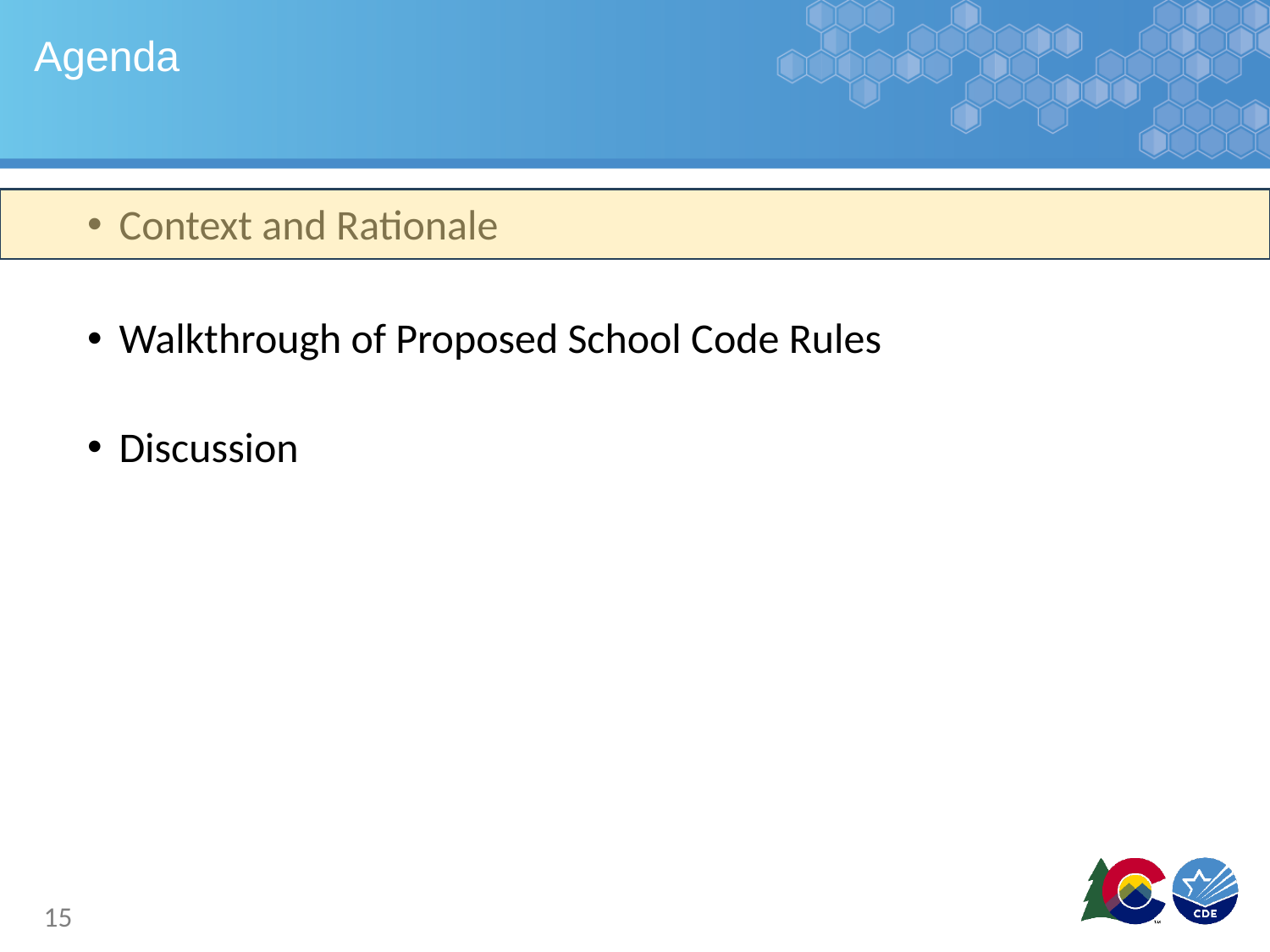

# Agenda

Context and Rationale
Walkthrough of Proposed School Code Rules
Discussion
15